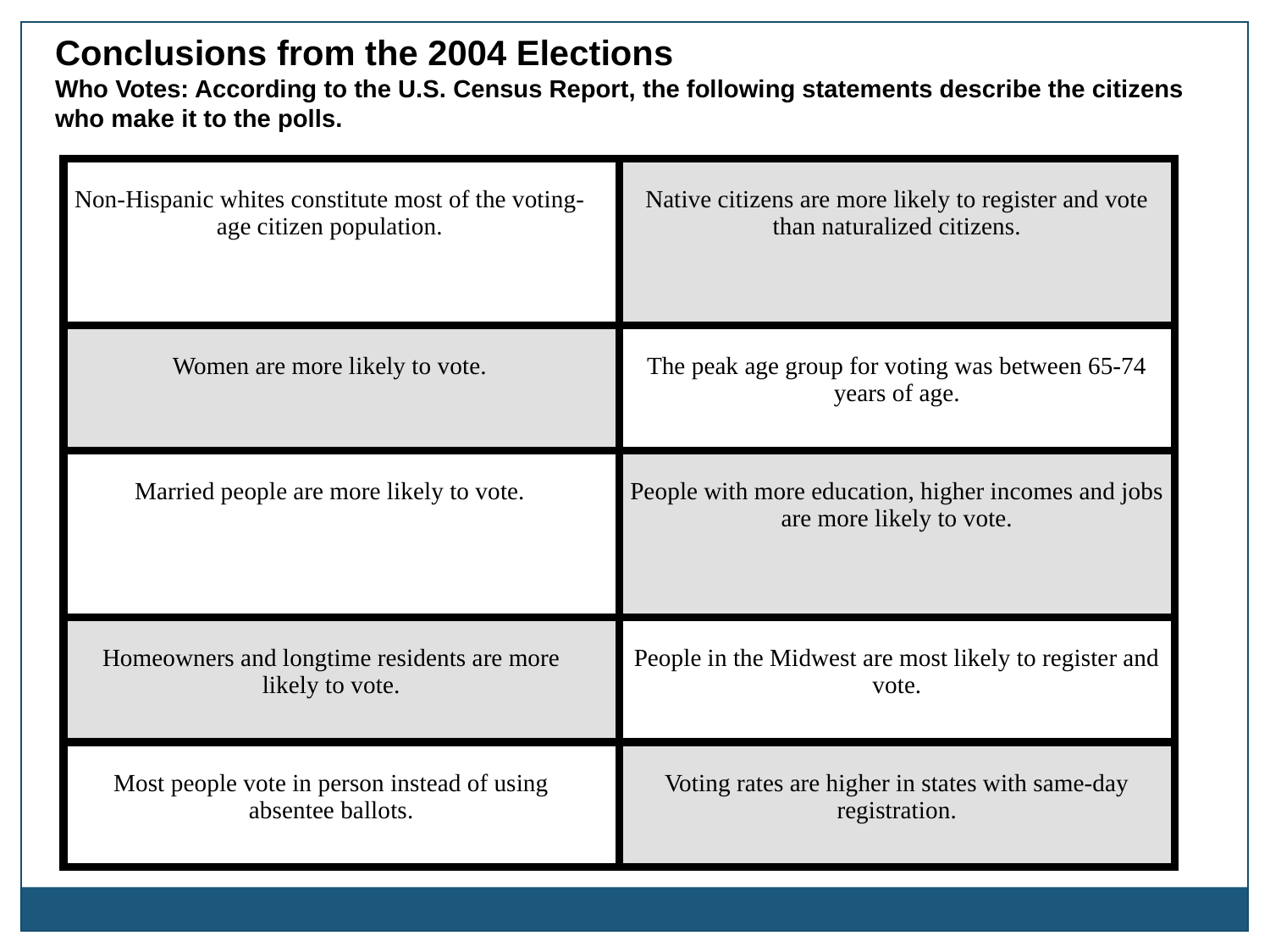

Conclusions from the 2004 Elections
Who Votes: According to the U.S. Census Report, the following statements describe the citizens who make it to the polls.

| Non-Hispanic whites constitute most of the voting-age citizen population. | Native citizens are more likely to register and vote than naturalized citizens. |
| --- | --- |
| Women are more likely to vote. | The peak age group for voting was between 65-74 years of age. |
| Married people are more likely to vote. | People with more education, higher incomes and jobs are more likely to vote. |
| Homeowners and longtime residents are more likely to vote. | People in the Midwest are most likely to register and vote. |
| Most people vote in person instead of using absentee ballots. | Voting rates are higher in states with same-day registration. |